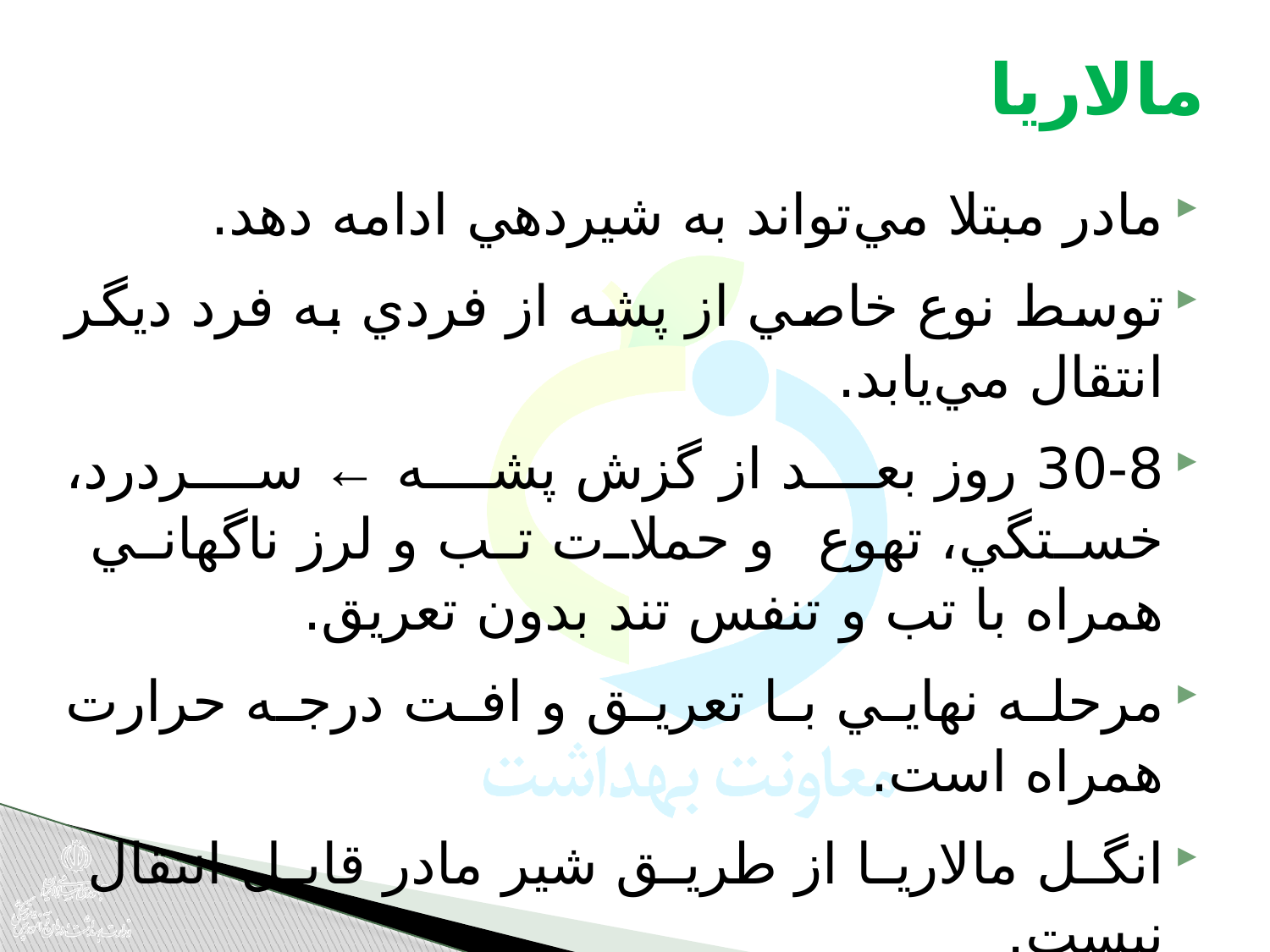

# مالاریا
مادر مبتلا مي‌تواند به شيردهي ادامه دهد.
توسط نوع خاصي از پشه از فردي به فرد ديگر انتقال مي‌يابد.
30-8 روز بعد از گزش پشه ← سردرد، خستگي، تهوع و حملا‌ت تب و لرز ناگهاني همراه با تب و تنفس تند بدون تعريق.
مرحله نهايي با تعريق و افت درجه حرارت همراه است.
انگل مالا‌ريا از طريق شير‌ مادر قابل انتقال نیست.
داروهاي ضد مالا‌ريا با شيردهي سازگاري دارند.